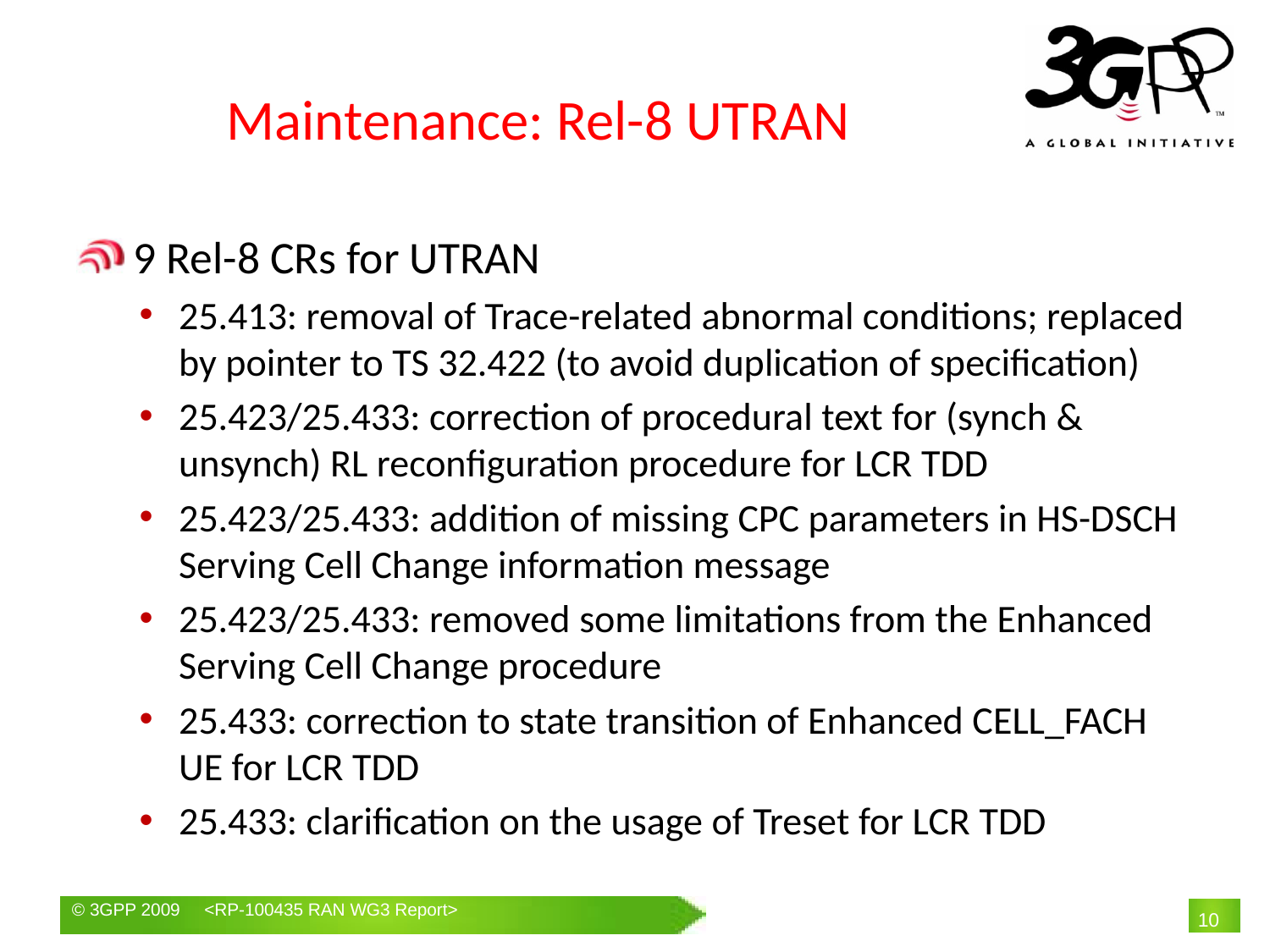

# Maintenance: Rel-8 UTRAN
 9 Rel-8 CRs for UTRAN
25.413: removal of Trace-related abnormal conditions; replaced by pointer to TS 32.422 (to avoid duplication of specification)
25.423/25.433: correction of procedural text for (synch & unsynch) RL reconfiguration procedure for LCR TDD
25.423/25.433: addition of missing CPC parameters in HS-DSCH Serving Cell Change information message
25.423/25.433: removed some limitations from the Enhanced Serving Cell Change procedure
25.433: correction to state transition of Enhanced CELL_FACH UE for LCR TDD
25.433: clarification on the usage of Treset for LCR TDD
10